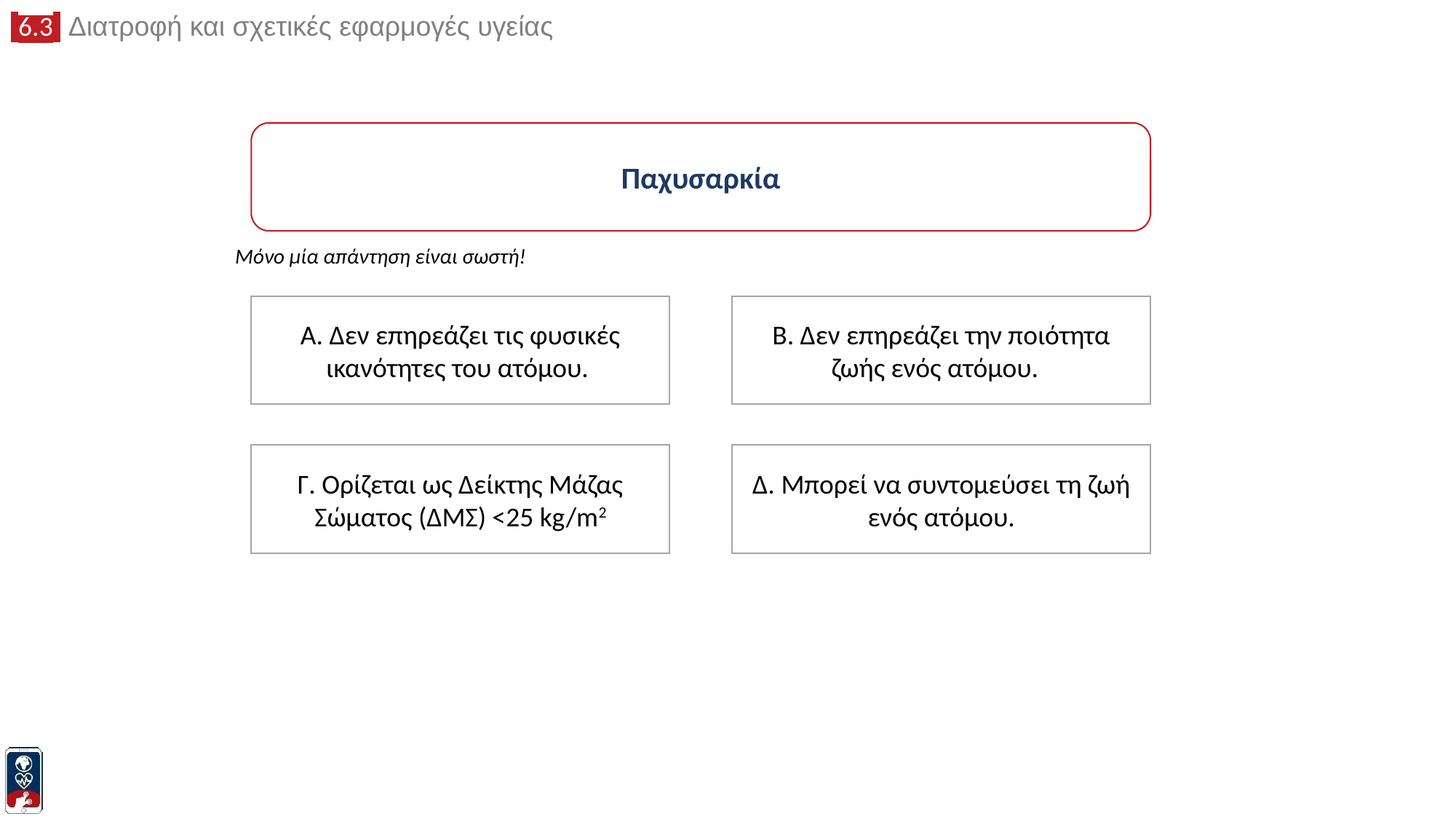

Παχυσαρκία
Μόνο μία απάντηση είναι σωστή!
A. Δεν επηρεάζει τις φυσικές ικανότητες του ατόμου.
B. Δεν επηρεάζει την ποιότητα ζωής ενός ατόμου.
Δ. Μπορεί να συντομεύσει τη ζωή ενός ατόμου.
Γ. Ορίζεται ως Δείκτης Μάζας Σώματος (ΔΜΣ) <25 kg/m2